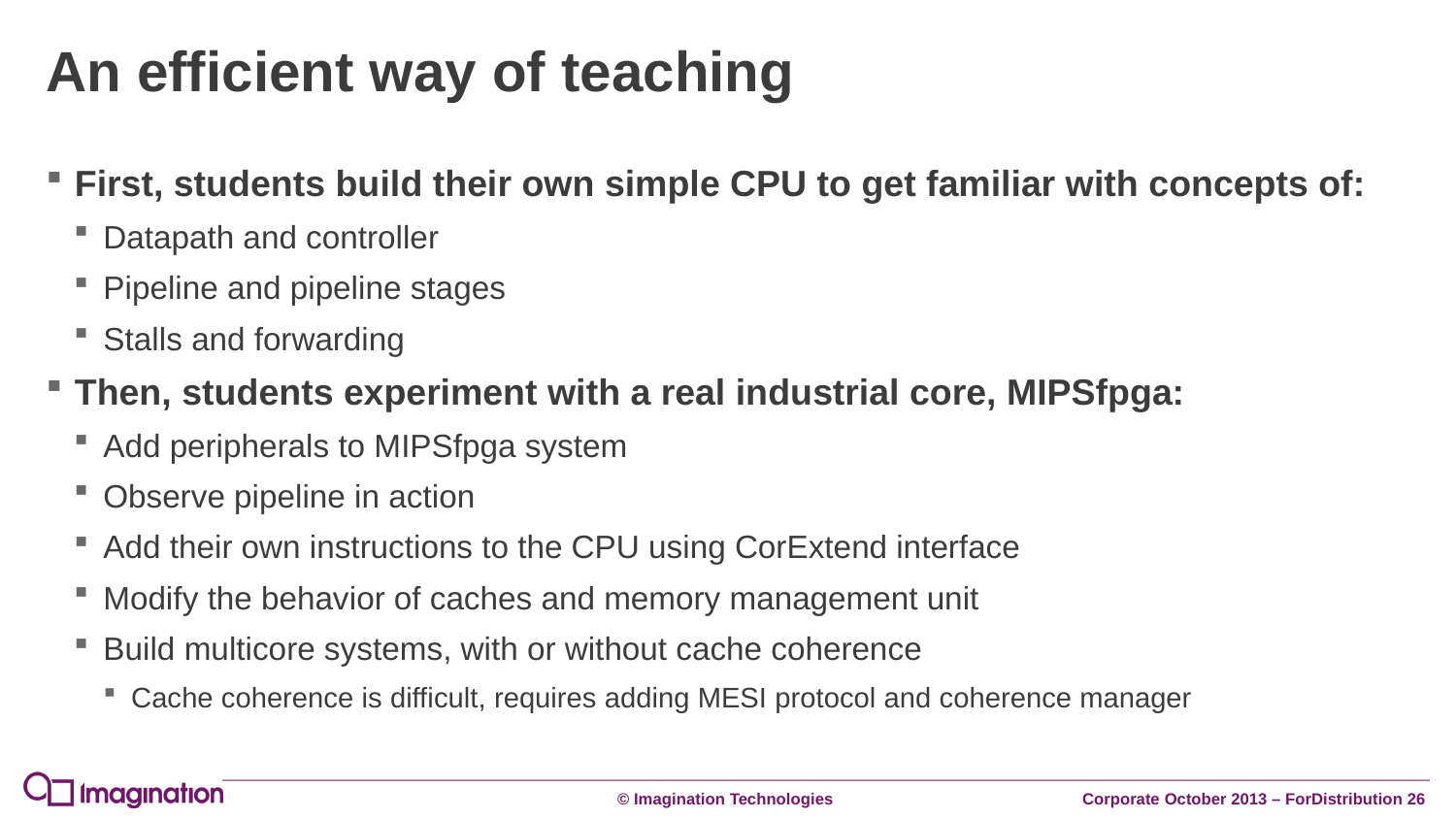

# An efficient way of teaching

First, students build their own simple CPU to get familiar with concepts of:
Datapath and controller
Pipeline and pipeline stages
Stalls and forwarding
Then, students experiment with a real industrial core, MIPSfpga:
Add peripherals to MIPSfpga system
Observe pipeline in action
Add their own instructions to the CPU using CorExtend interface
Modify the behavior of caches and memory management unit
Build multicore systems, with or without cache coherence
Cache coherence is difficult, requires adding MESI protocol and coherence manager